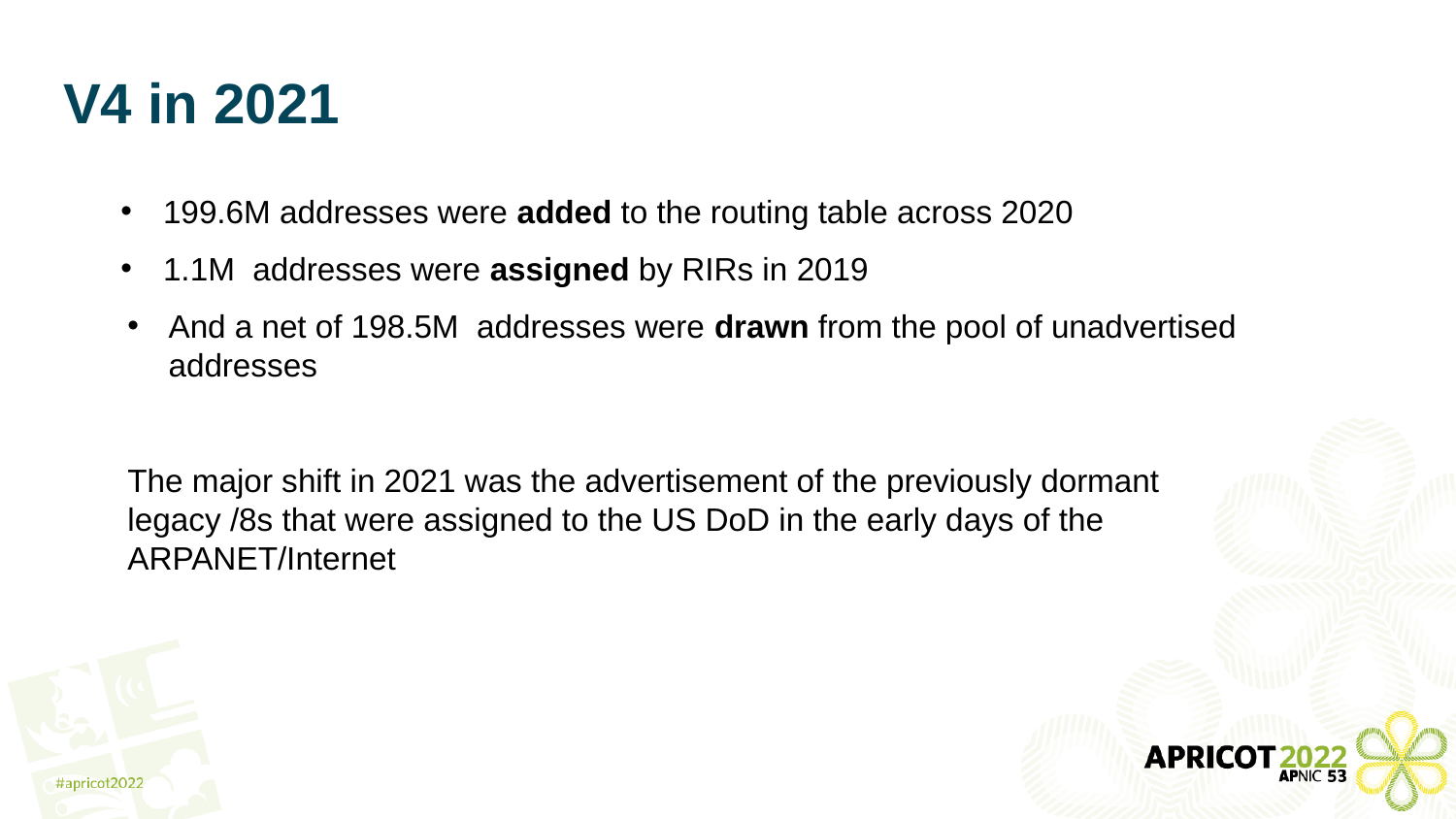

# V4 in 2021
199.6M addresses were added to the routing table across 2020
1.1M  addresses were assigned by RIRs in 2019
And a net of 198.5M  addresses were drawn from the pool of unadvertised addresses

The major shift in 2021 was the advertisement of the previously dormant legacy /8s that were assigned to the US DoD in the early days of the ARPANET/Internet